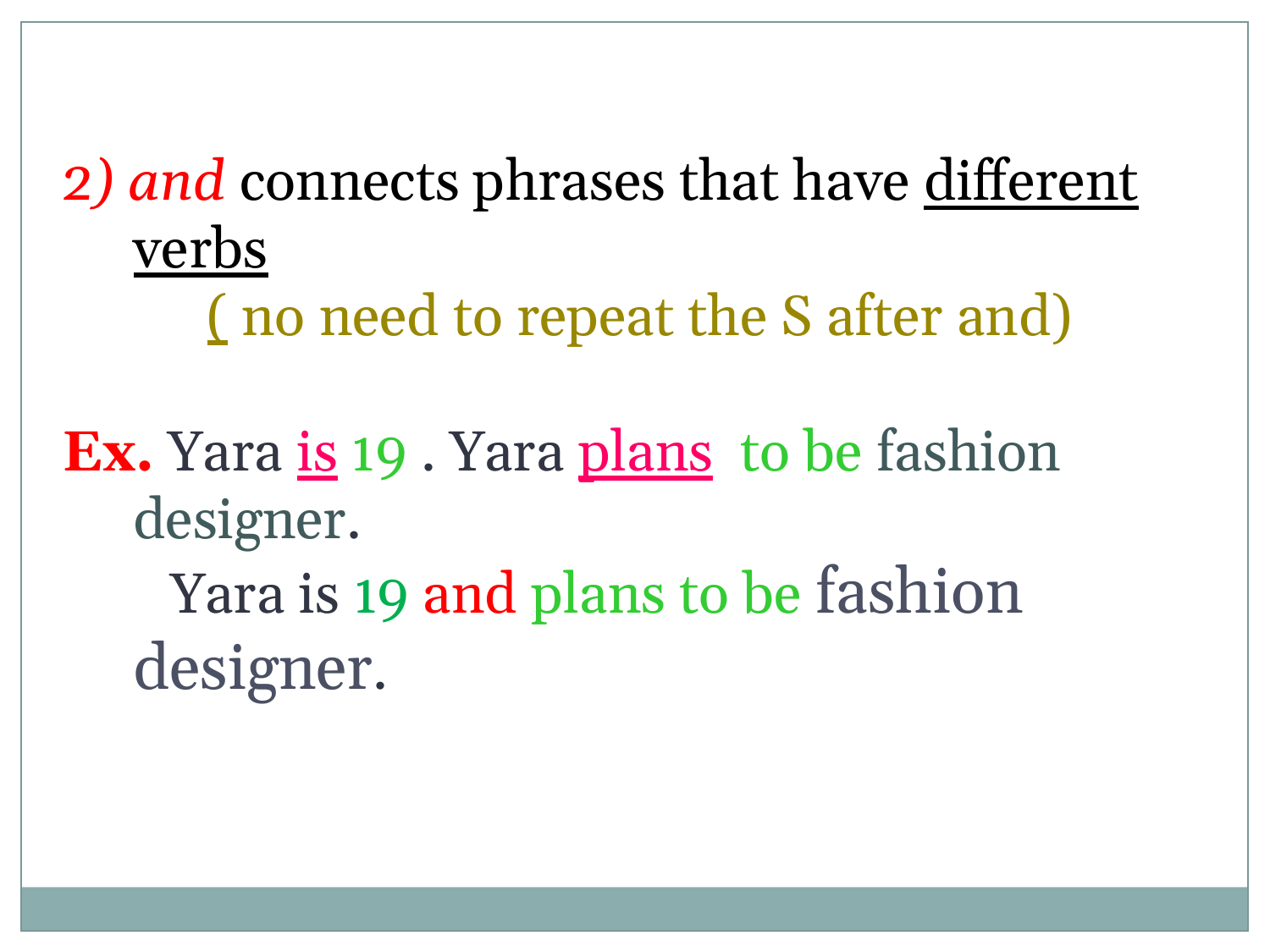

2) and connects phrases that have different verbs
( no need to repeat the S after and)

Ex. Yara is 19 . Yara plans  to be fashion designer.
        Yara is 19 and plans to be fashion     designer.